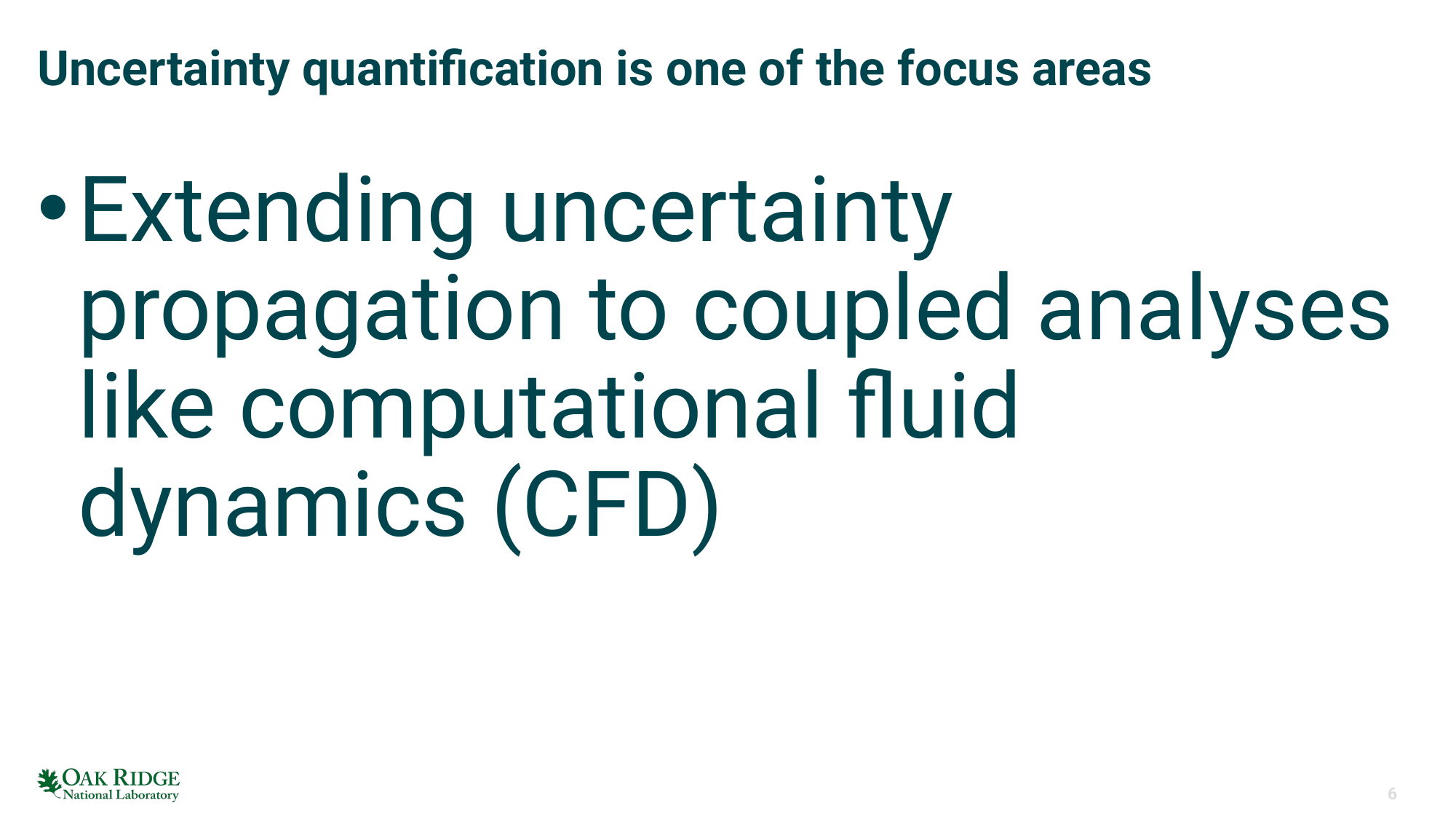

Uncertainty quantification is one of the focus areas
Extending uncertainty propagation to coupled analyses like computational fluid dynamics (CFD)